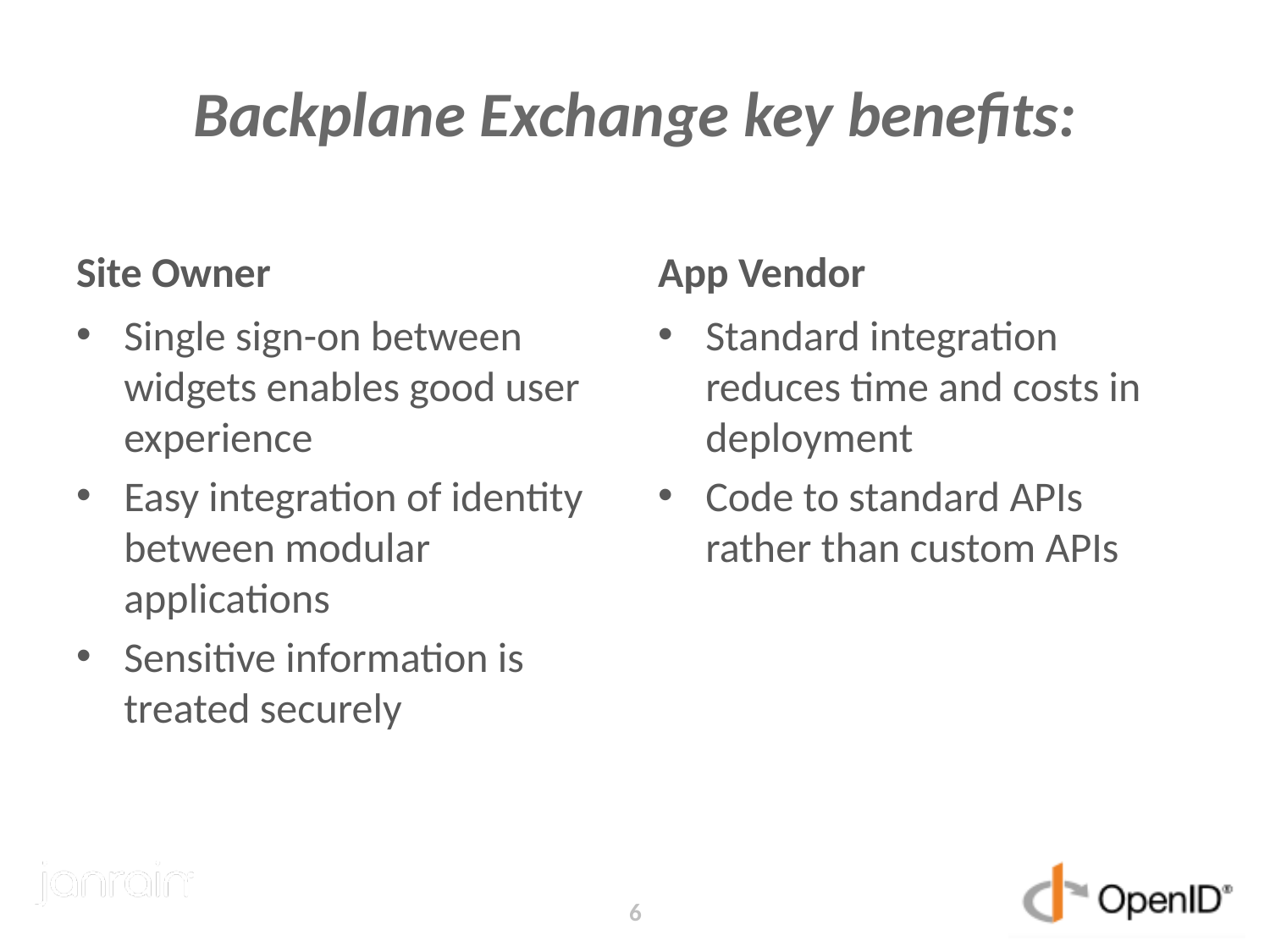

# Backplane Exchange key benefits:
Site Owner
App Vendor
Single sign-on between widgets enables good user experience
Easy integration of identity between modular applications
Sensitive information is treated securely

Standard integration reduces time and costs in deployment
Code to standard APIs rather than custom APIs